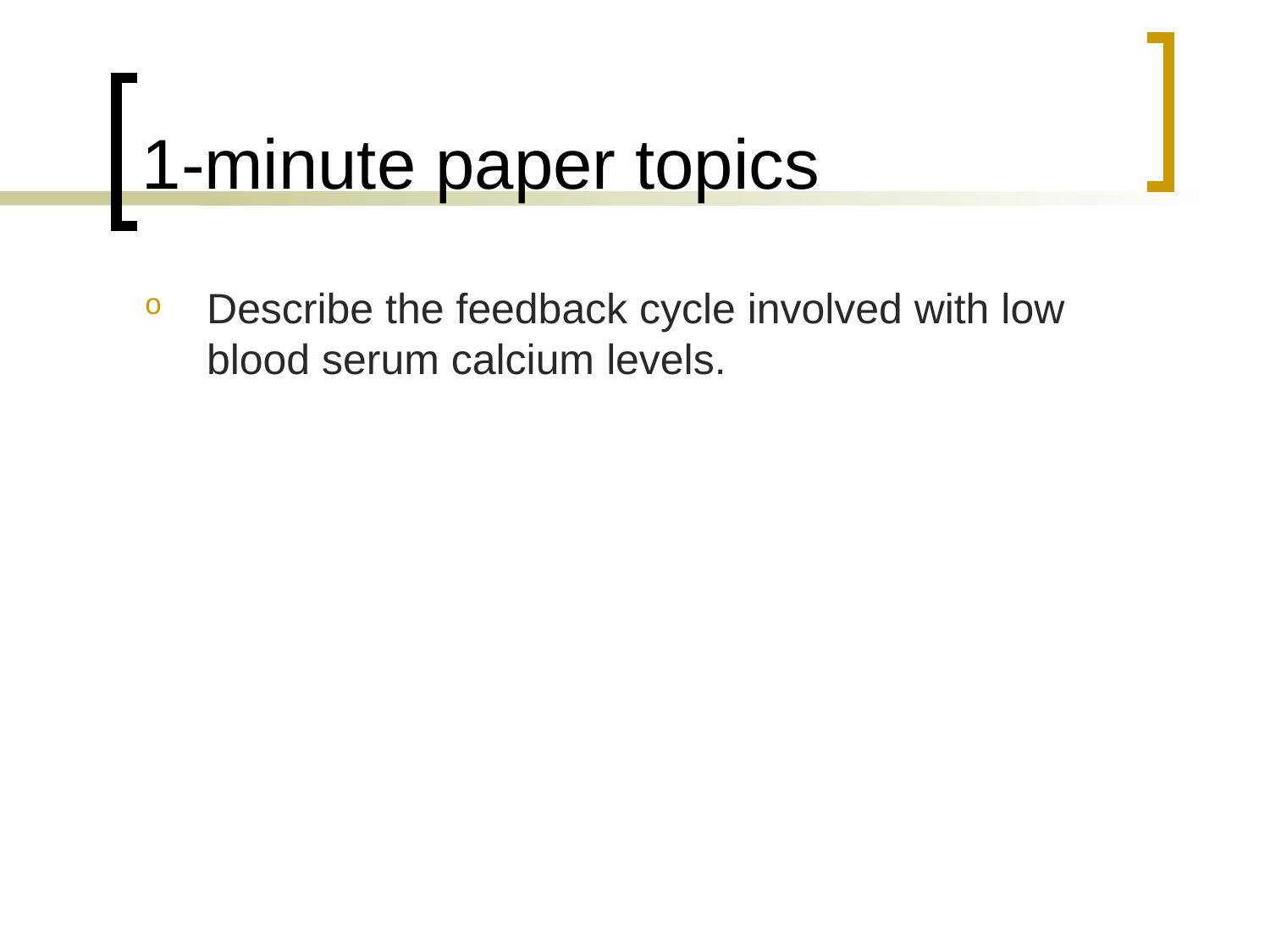

# 1-minute paper topics
Describe the feedback cycle involved with low blood serum calcium levels.